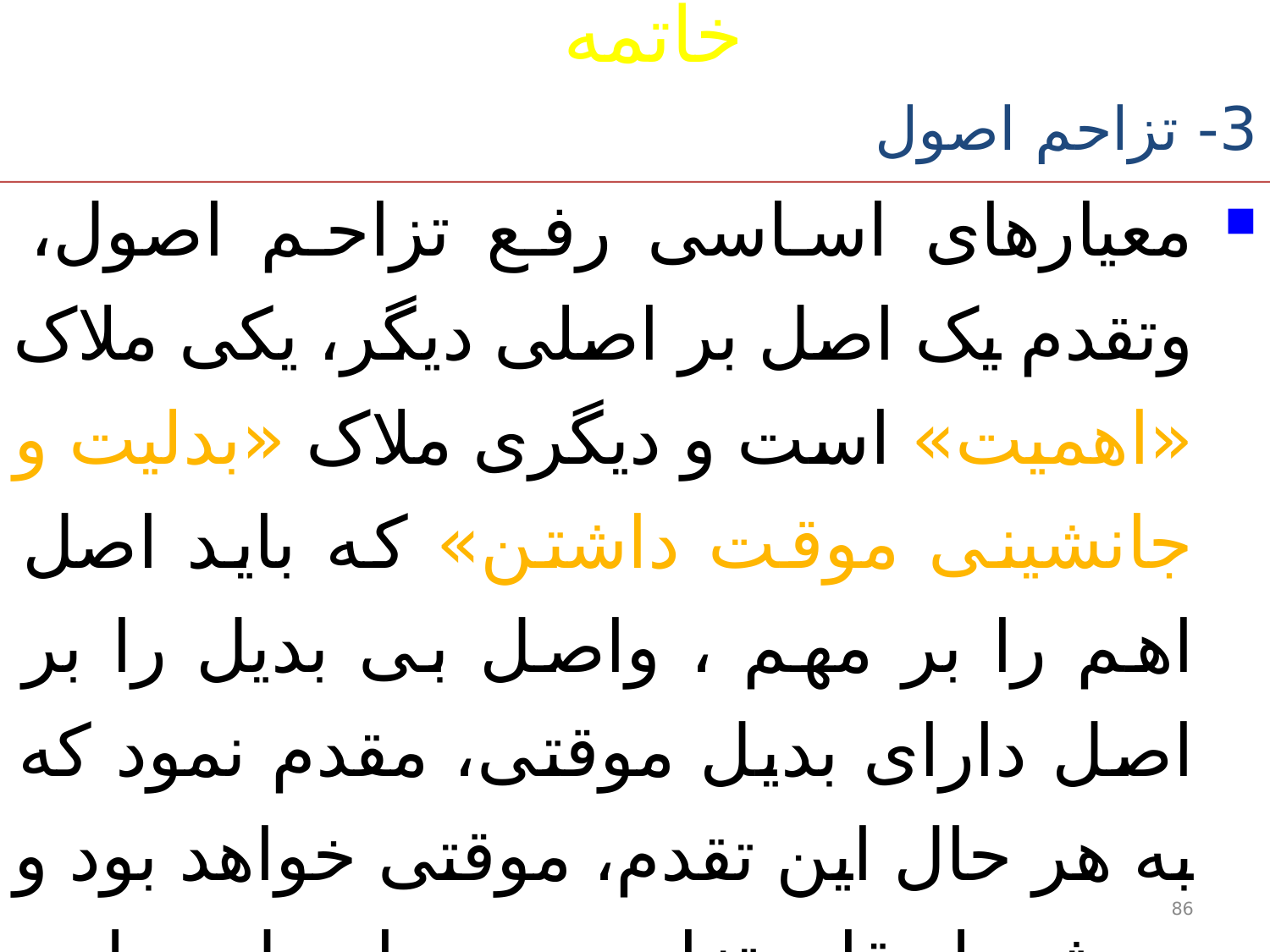

خاتمه
3- تزاحم اصول

معیارهای اساسی رفع تزاحم اصول، وتقدم یک اصل بر اصلی دیگر، یکی ملاک «اهمیت» است و دیگری ملاک «بدلیت و جانشینی موقت داشتن» که باید اصل اهم را بر مهم ، واصل بی بدیل را بر اصل دارای بدیل موقتی، مقدم نمود که به هر حال این تقدم، موقتی خواهد بود و به شرط بقای تزاحم جدی اصول مطرح می شود.

86